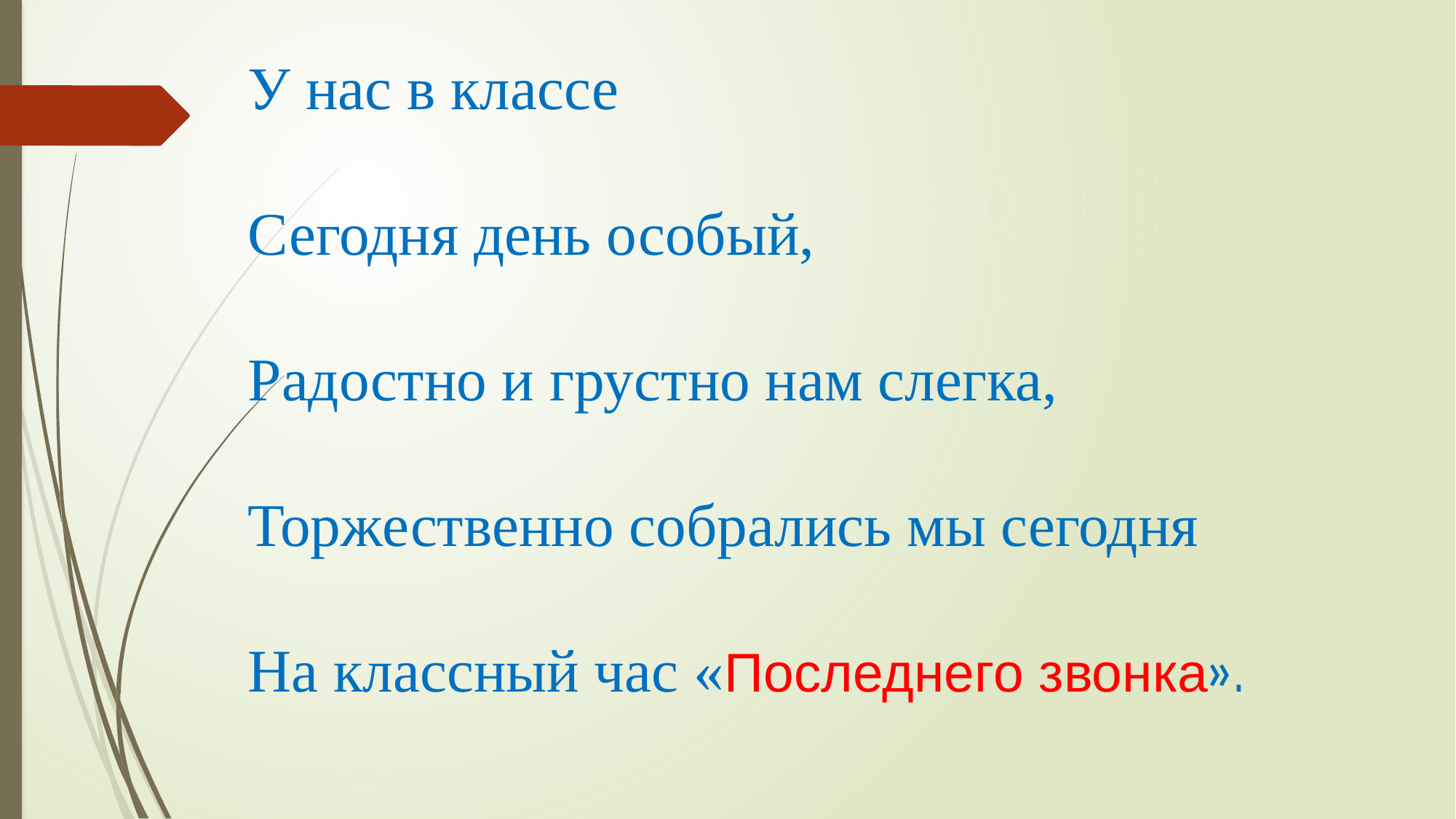

# У нас в классе Сегодня день особый, Радостно и грустно нам слегка, Торжественно собрались мы сегодня На классный час «Последнего звонка».